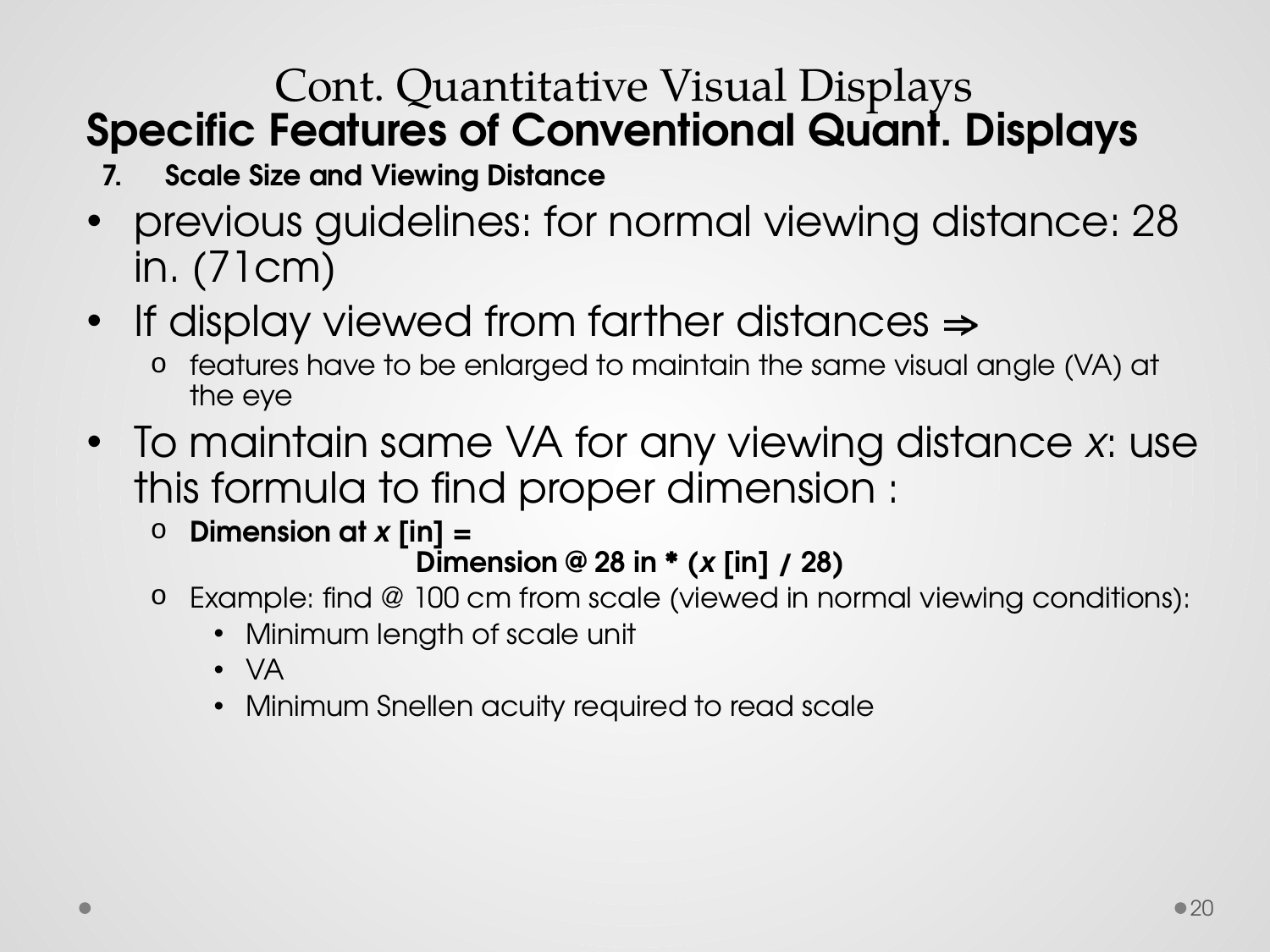

# Cont. Quantitative Visual Displays

Specific Features of Conventional Quant. Displays
Scale Size and Viewing Distance
previous guidelines: for normal viewing distance: 28 in. (71cm)
If display viewed from farther distances ⇒
features have to be enlarged to maintain the same visual angle (VA) at the eye
To maintain same VA for any viewing distance x: use this formula to find proper dimension :
Dimension at x [in] =
                             Dimension @ 28 in * (x [in] / 28)
Example: find @ 100 cm from scale (viewed in normal viewing conditions):
Minimum length of scale unit
VA
Minimum Snellen acuity required to read scale
20